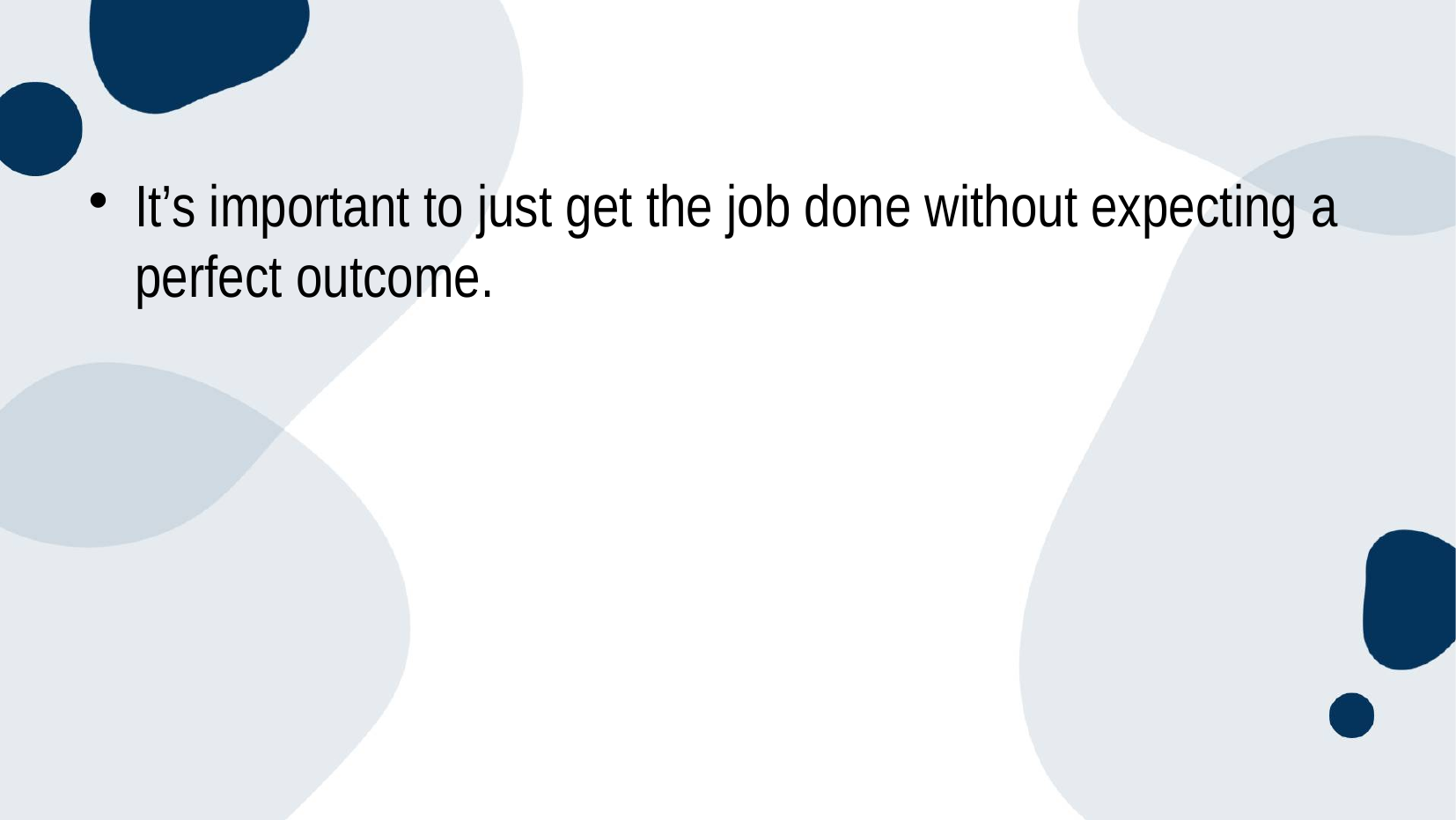

#
It’s important to just get the job done without expecting a perfect outcome.